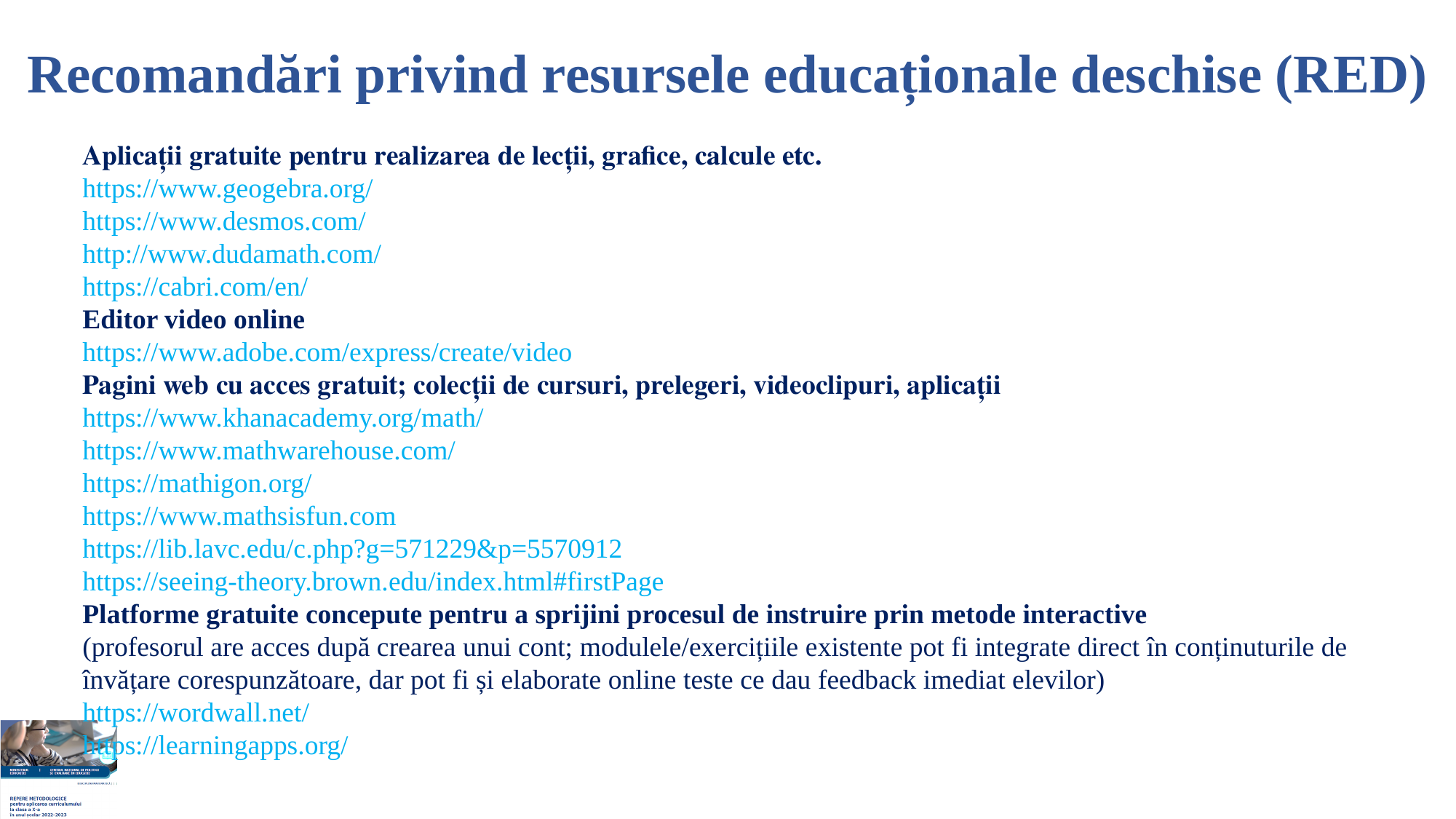

# Recomandări privind resursele educaționale deschise (RED)
Aplicații gratuite pentru realizarea de lecții, grafice, calcule etc.
https://www.geogebra.org/
https://www.desmos.com/
http://www.dudamath.com/
https://cabri.com/en/
Editor video online
https://www.adobe.com/express/create/video
Pagini web cu acces gratuit; colecții de cursuri, prelegeri, videoclipuri, aplicații
https://www.khanacademy.org/math/
https://www.mathwarehouse.com/
https://mathigon.org/
https://www.mathsisfun.com
https://lib.lavc.edu/c.php?g=571229&p=5570912
https://seeing-theory.brown.edu/index.html#firstPage
Platforme gratuite concepute pentru a sprijini procesul de instruire prin metode interactive
(profesorul are acces după crearea unui cont; modulele/exercițiile existente pot fi integrate direct în conținuturile de
învățare corespunzătoare, dar pot fi și elaborate online teste ce dau feedback imediat elevilor)
https://wordwall.net/
https://learningapps.org/